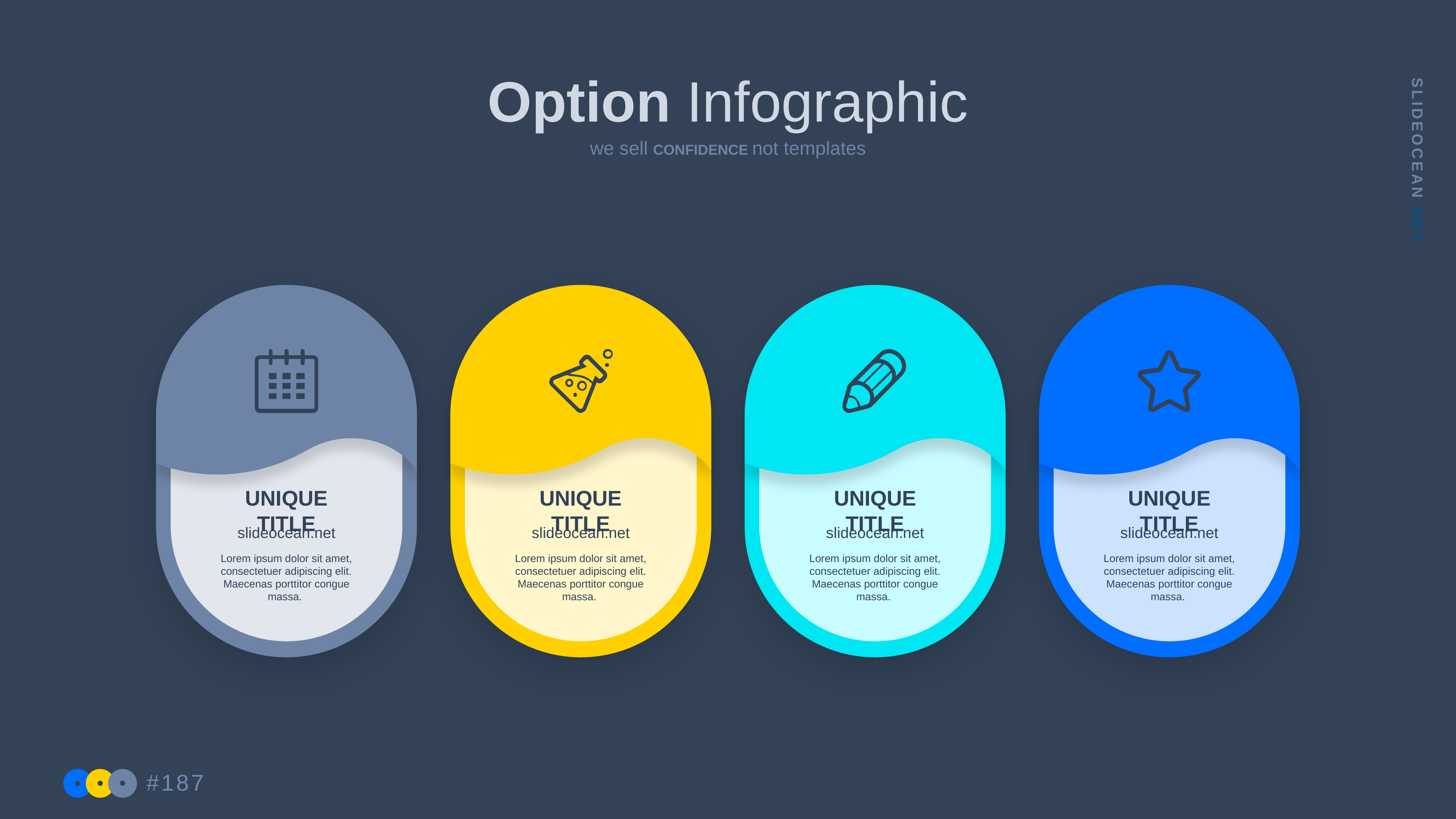

Option Infographic
we sell CONFIDENCE not templates

UNIQUE TITLE
slideocean.net
Lorem ipsum dolor sit amet, consectetuer adipiscing elit. Maecenas porttitor congue massa.
UNIQUE TITLE
slideocean.net
Lorem ipsum dolor sit amet, consectetuer adipiscing elit. Maecenas porttitor congue massa.
UNIQUE TITLE
slideocean.net
Lorem ipsum dolor sit amet, consectetuer adipiscing elit. Maecenas porttitor congue massa.
UNIQUE TITLE
slideocean.net
Lorem ipsum dolor sit amet, consectetuer adipiscing elit. Maecenas porttitor congue massa.
#187